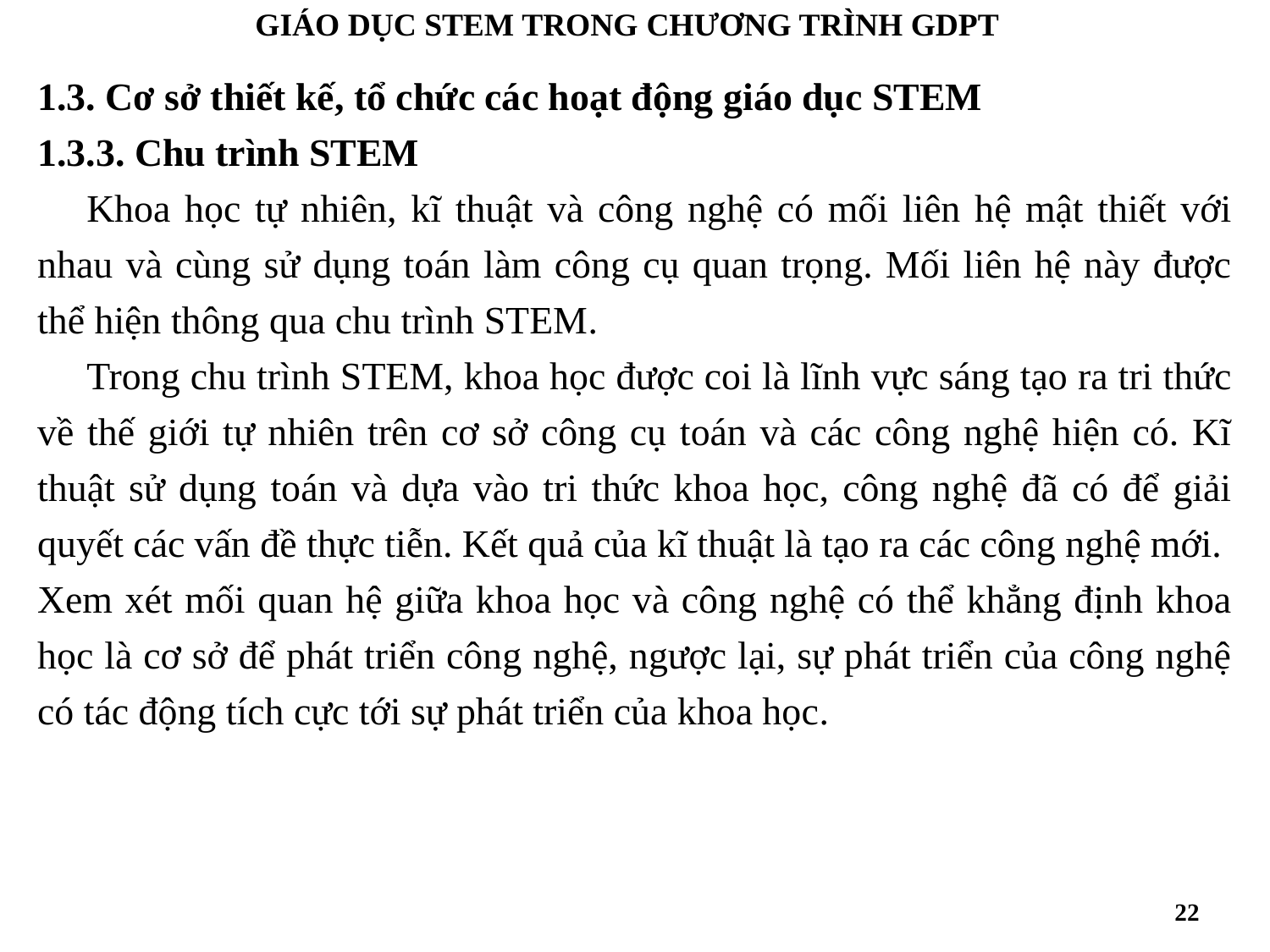

GIÁO DỤC STEM TRONG CHƯƠNG TRÌNH GDPT
1.3. Cơ sở thiết kế, tổ chức các hoạt động giáo dục STEM
1.3.3. Chu trình STEM
	Khoa học tự nhiên, kĩ thuật và công nghệ có mối liên hệ mật thiết với nhau và cùng sử dụng toán làm công cụ quan trọng. Mối liên hệ này được thể hiện thông qua chu trình STEM.
	Trong chu trình STEM, khoa học được coi là lĩnh vực sáng tạo ra tri thức về thế giới tự nhiên trên cơ sở công cụ toán và các công nghệ hiện có. Kĩ thuật sử dụng toán và dựa vào tri thức khoa học, công nghệ đã có để giải quyết các vấn đề thực tiễn. Kết quả của kĩ thuật là tạo ra các công nghệ mới.
Xem xét mối quan hệ giữa khoa học và công nghệ có thể khẳng định khoa học là cơ sở để phát triển công nghệ, ngược lại, sự phát triển của công nghệ có tác động tích cực tới sự phát triển của khoa học.
22